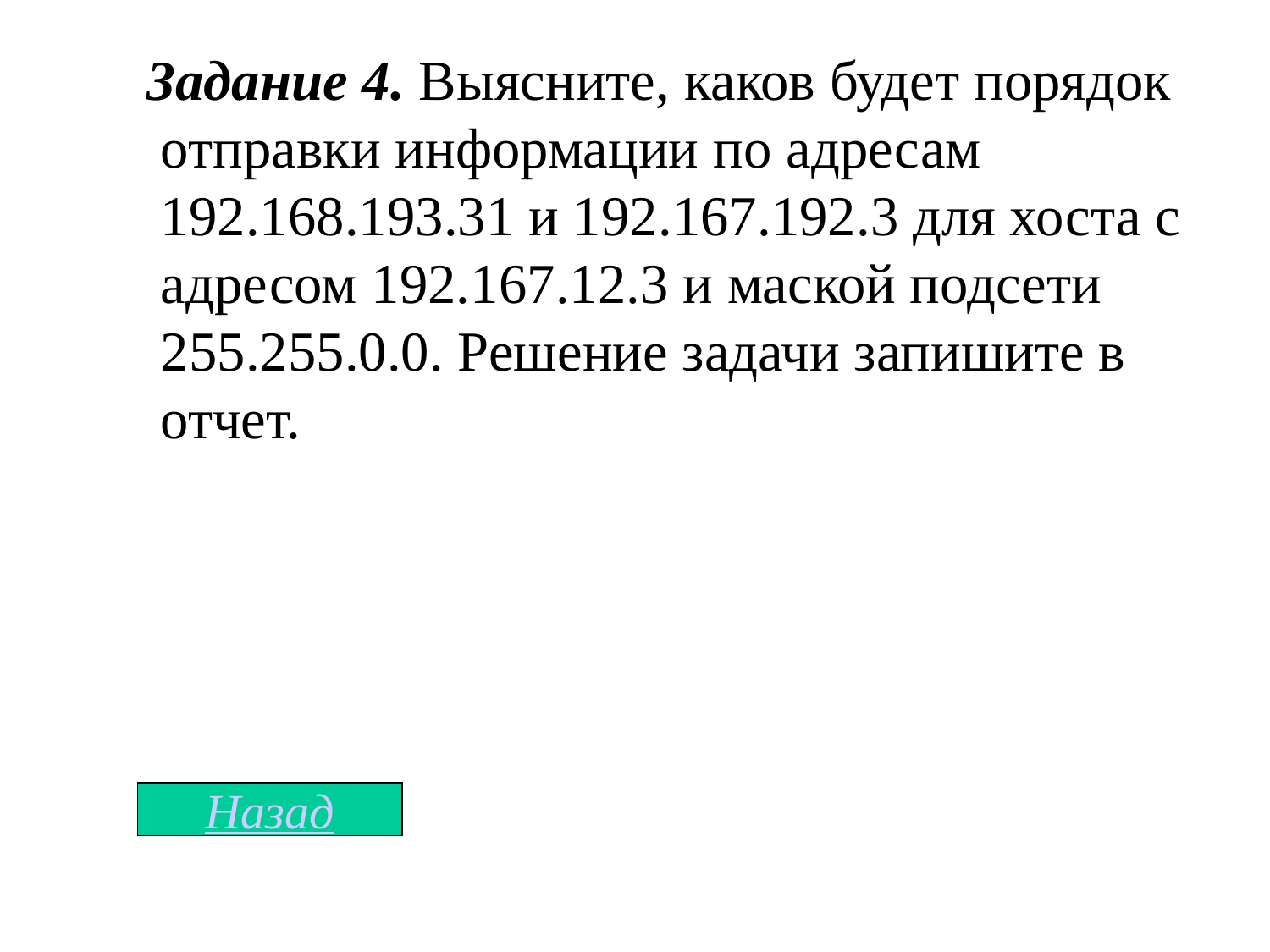

# Задание 4. Выясните, каков будет порядок отправки информации по адресам 192.168.193.31 и 192.167.192.3 для хоста с адресом 192.167.12.3 и маской подсети 255.255.0.0. Решение задачи запишите в отчет.

Назад